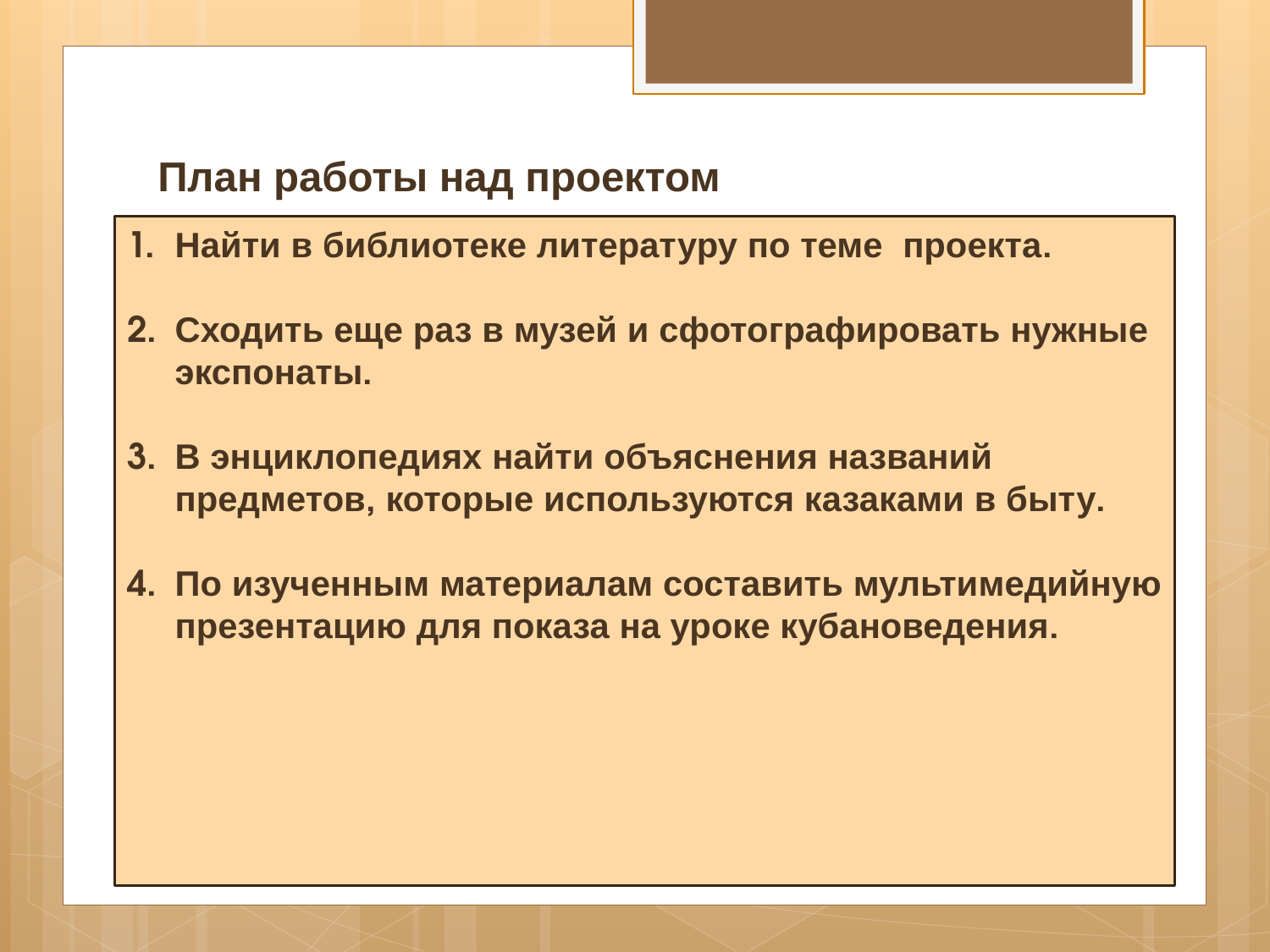

# План работы над проектом
Найти в библиотеке литературу по теме  проекта.

Сходить еще раз в музей и сфотографировать нужные экспонаты.

В энциклопедиях найти объяснения названий предметов, которые используются казаками в быту.

По изученным материалам составить мультимедийную презентацию для показа на уроке кубановедения.